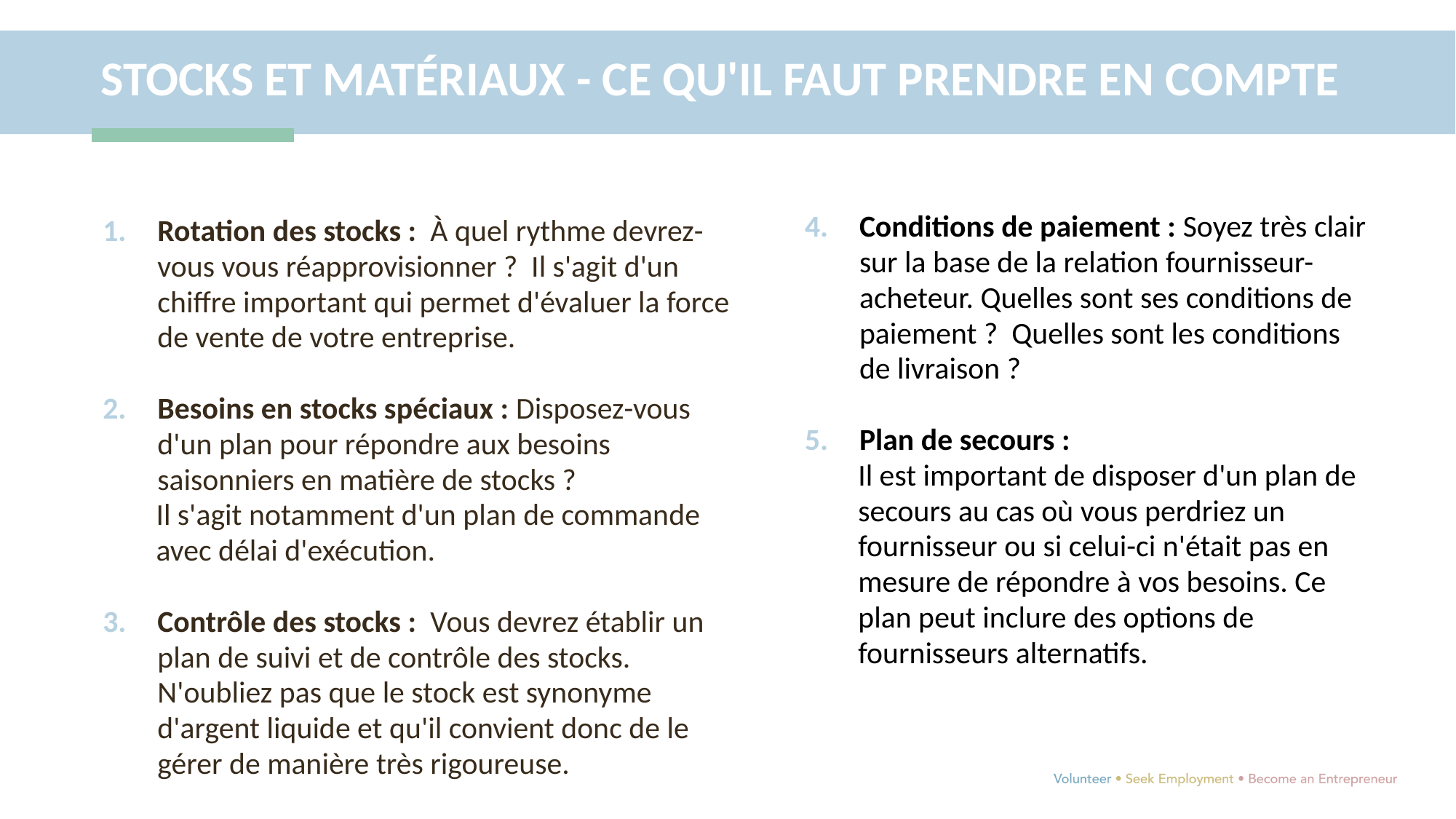

STOCKS ET MATÉRIAUX - CE QU'IL FAUT PRENDRE EN COMPTE
Conditions de paiement : Soyez très clair sur la base de la relation fournisseur-acheteur. Quelles sont ses conditions de paiement ?  Quelles sont les conditions de livraison ?

Plan de secours :
Il est important de disposer d'un plan de secours au cas où vous perdriez un fournisseur ou si celui-ci n'était pas en mesure de répondre à vos besoins. Ce plan peut inclure des options de fournisseurs alternatifs.

Rotation des stocks :  À quel rythme devrez-vous vous réapprovisionner ?  Il s'agit d'un chiffre important qui permet d'évaluer la force de vente de votre entreprise.

Besoins en stocks spéciaux : Disposez-vous d'un plan pour répondre aux besoins saisonniers en matière de stocks ?
Il s'agit notamment d'un plan de commande avec délai d'exécution.

Contrôle des stocks :  Vous devrez établir un plan de suivi et de contrôle des stocks. N'oubliez pas que le stock est synonyme d'argent liquide et qu'il convient donc de le gérer de manière très rigoureuse.